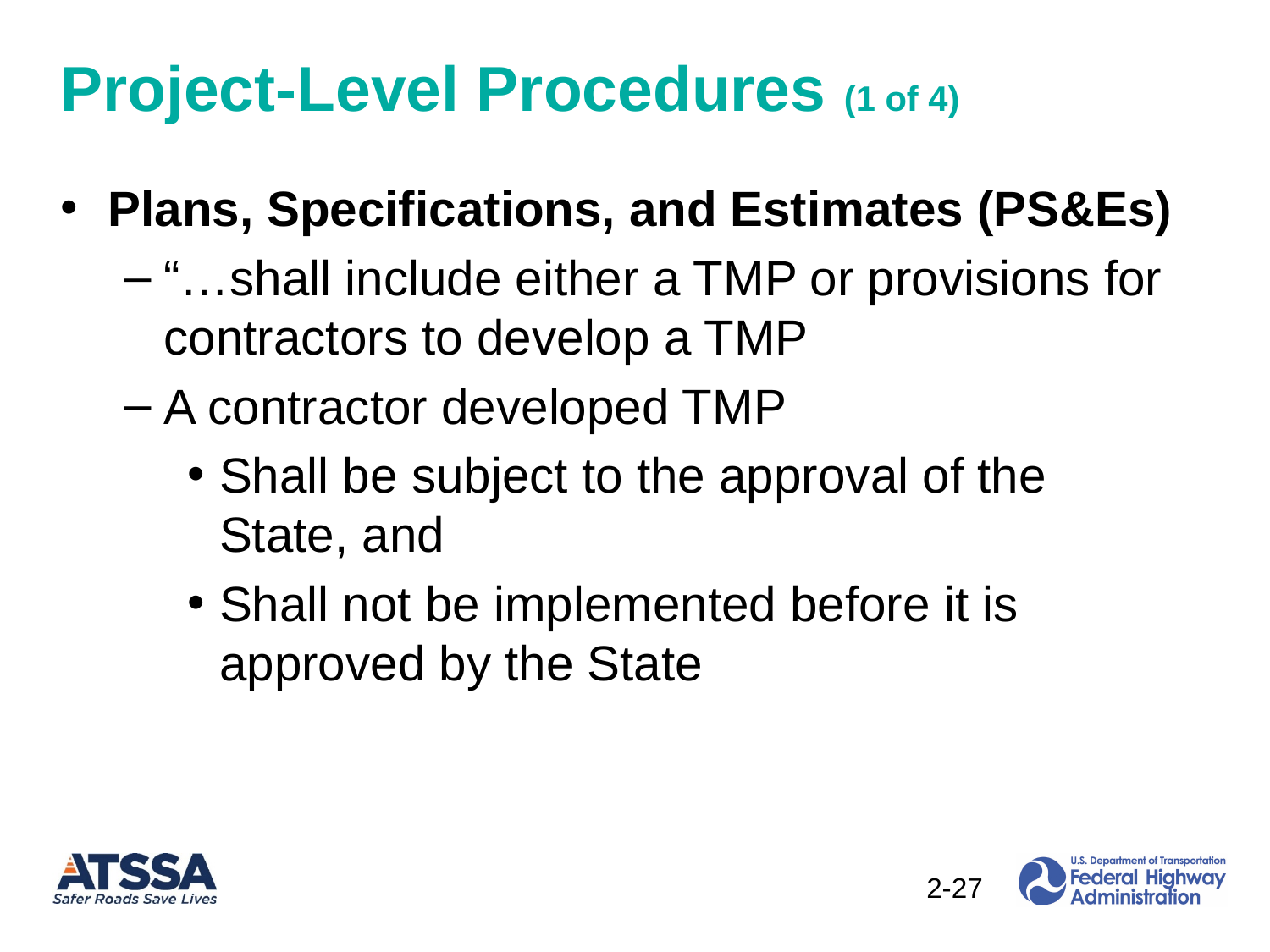

# Project-Level Procedures (1 of 4)
Plans, Specifications, and Estimates (PS&Es)
“…shall include either a TMP or provisions for contractors to develop a TMP
A contractor developed TMP
Shall be subject to the approval of the State, and
Shall not be implemented before it is approved by the State